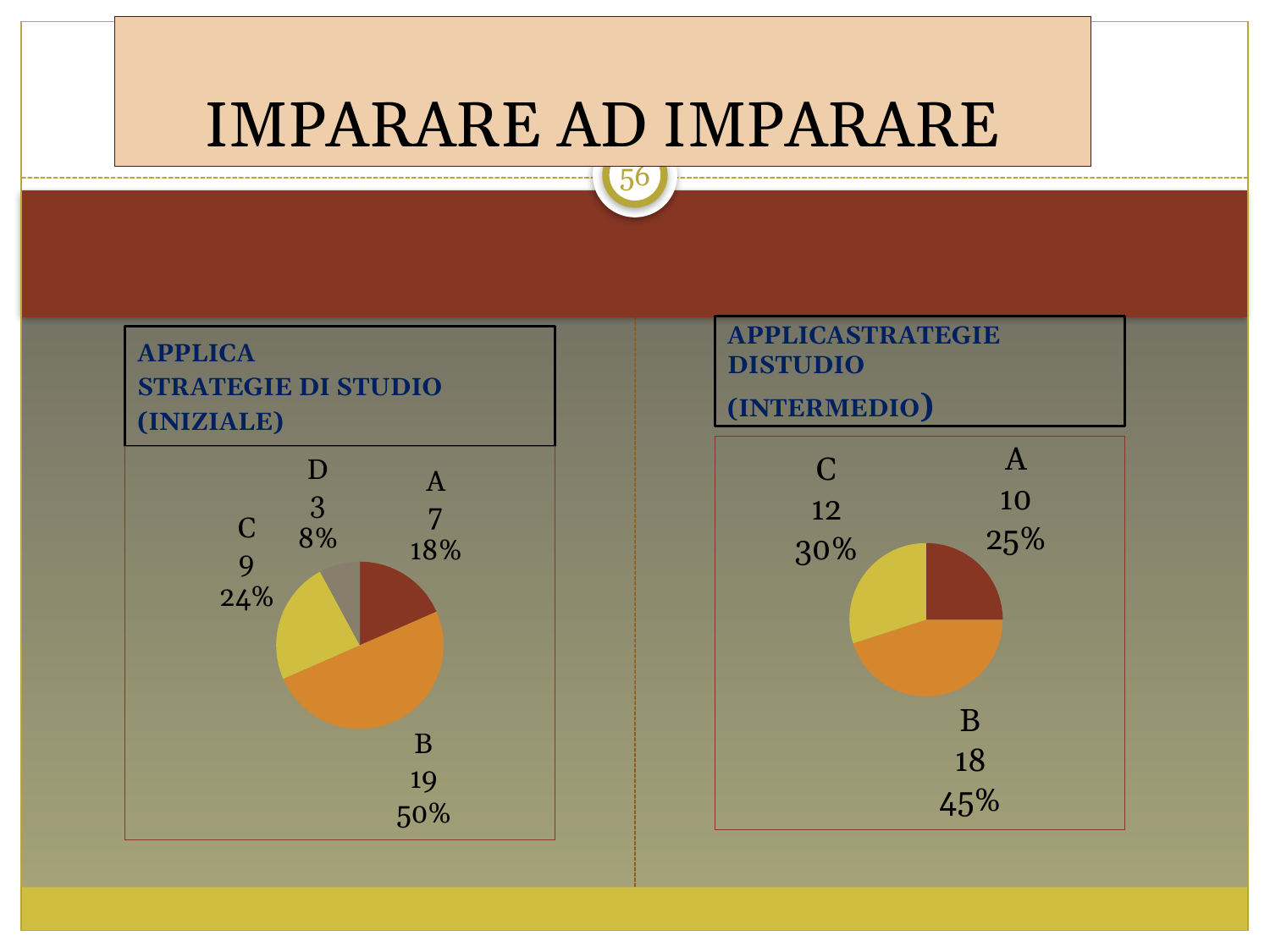

# IMPARARE AD IMPARARE
56
APPLICASTRATEGIE DISTUDIO
(INTERMEDIO)
APPLICA
STRATEGIE DI STUDIO
(INIZIALE)

### Chart

| Category | Vendite |
|---|---|
| A | 10.0 |
| B | 18.0 |
| C | 12.0 |
| D | 0.0 |

### Chart

| Category | Vendite |
|---|---|
| A | 7.0 |
| B | 19.0 |
| C | 9.0 |
| D | 3.0 |